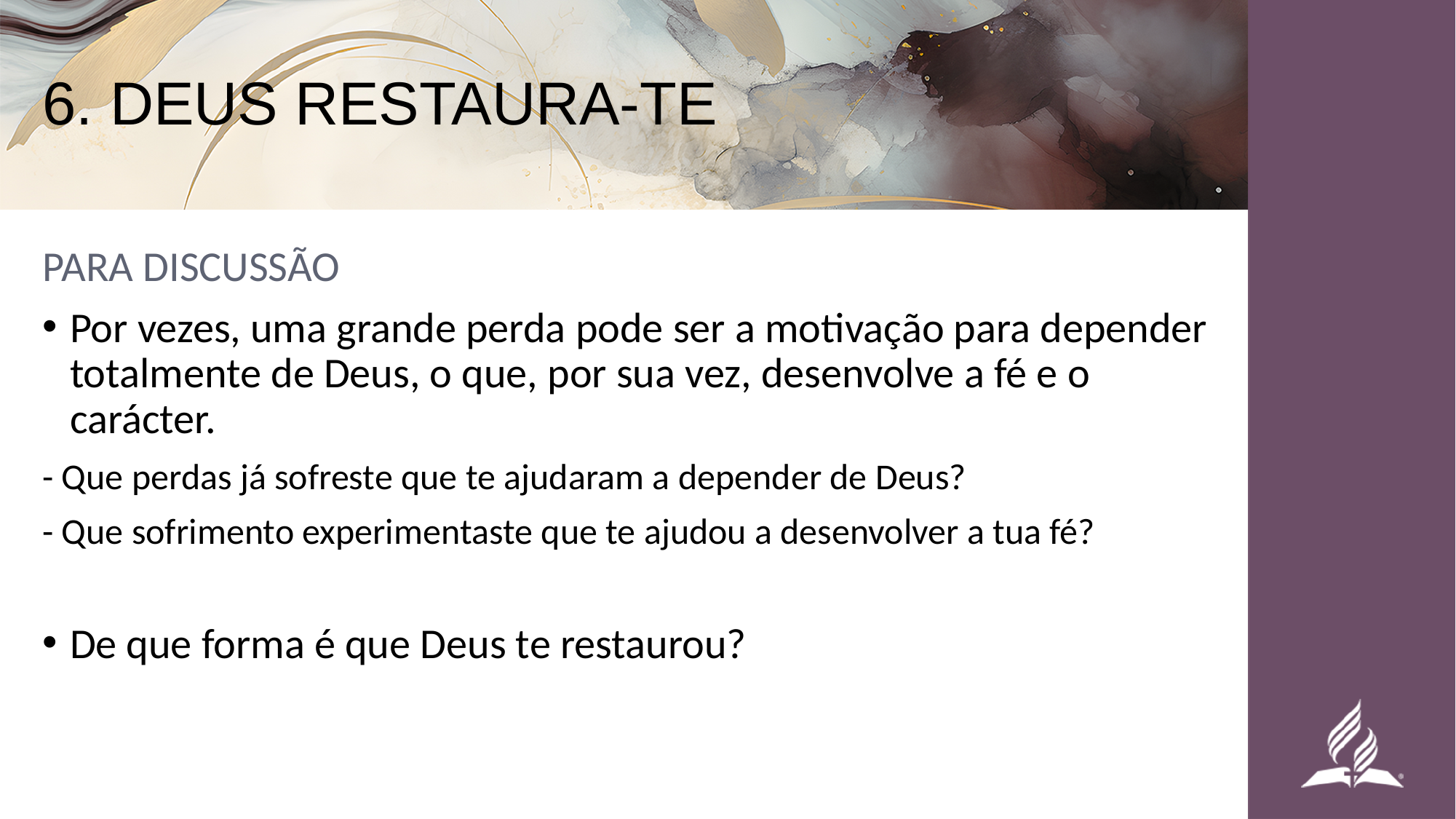

# 6. DEUS RESTAURA-TE
PARA DISCUSSÃO
Por vezes, uma grande perda pode ser a motivação para depender totalmente de Deus, o que, por sua vez, desenvolve a fé e o carácter.
- Que perdas já sofreste que te ajudaram a depender de Deus?
- Que sofrimento experimentaste que te ajudou a desenvolver a tua fé?

De que forma é que Deus te restaurou?